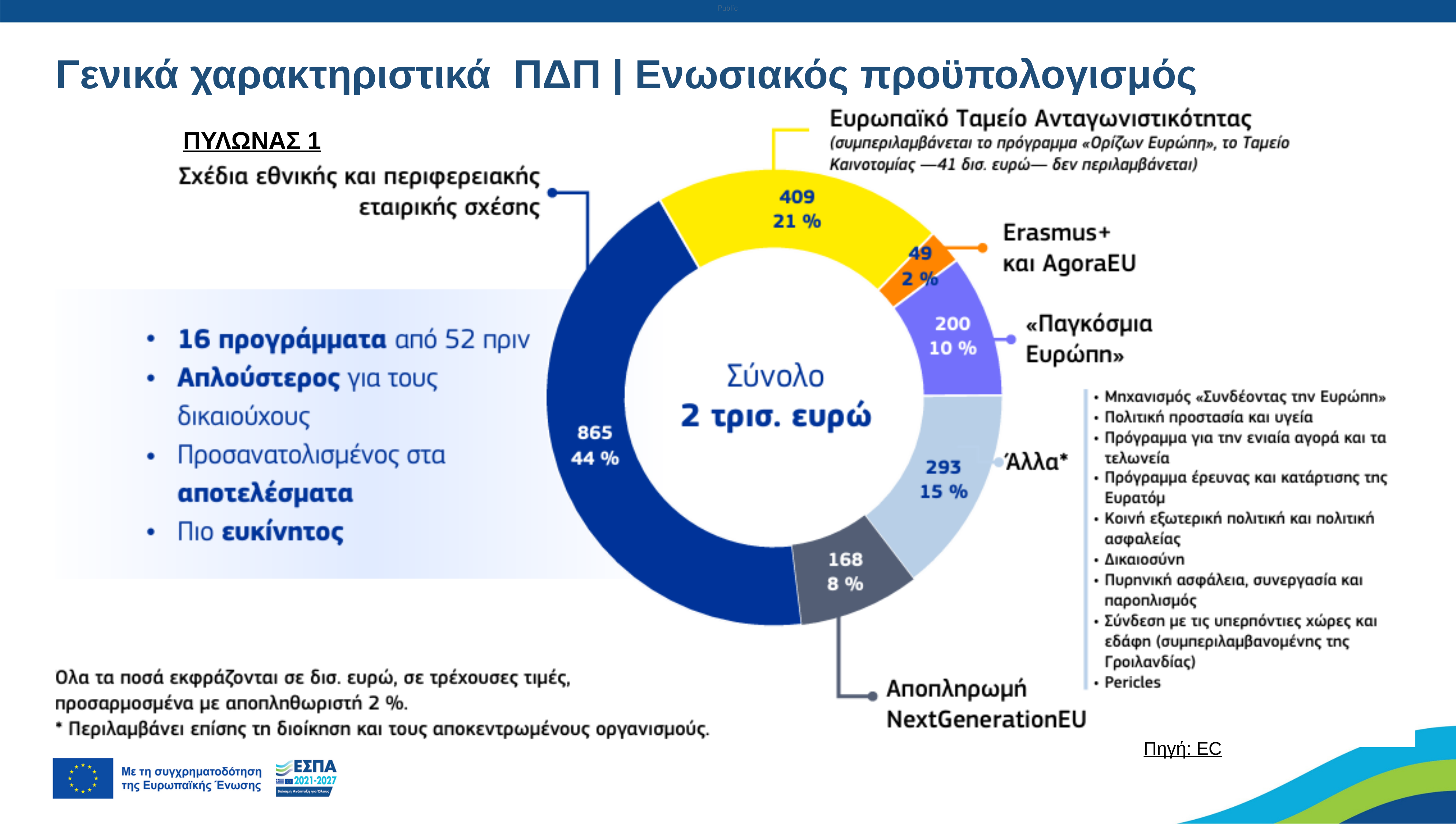

Public

Γενικά χαρακτηριστικά  ΠΔΠ | Ενωσιακός προϋπολογισμός

ΠΥΛΩΝΑΣ 1
Πηγή: EC